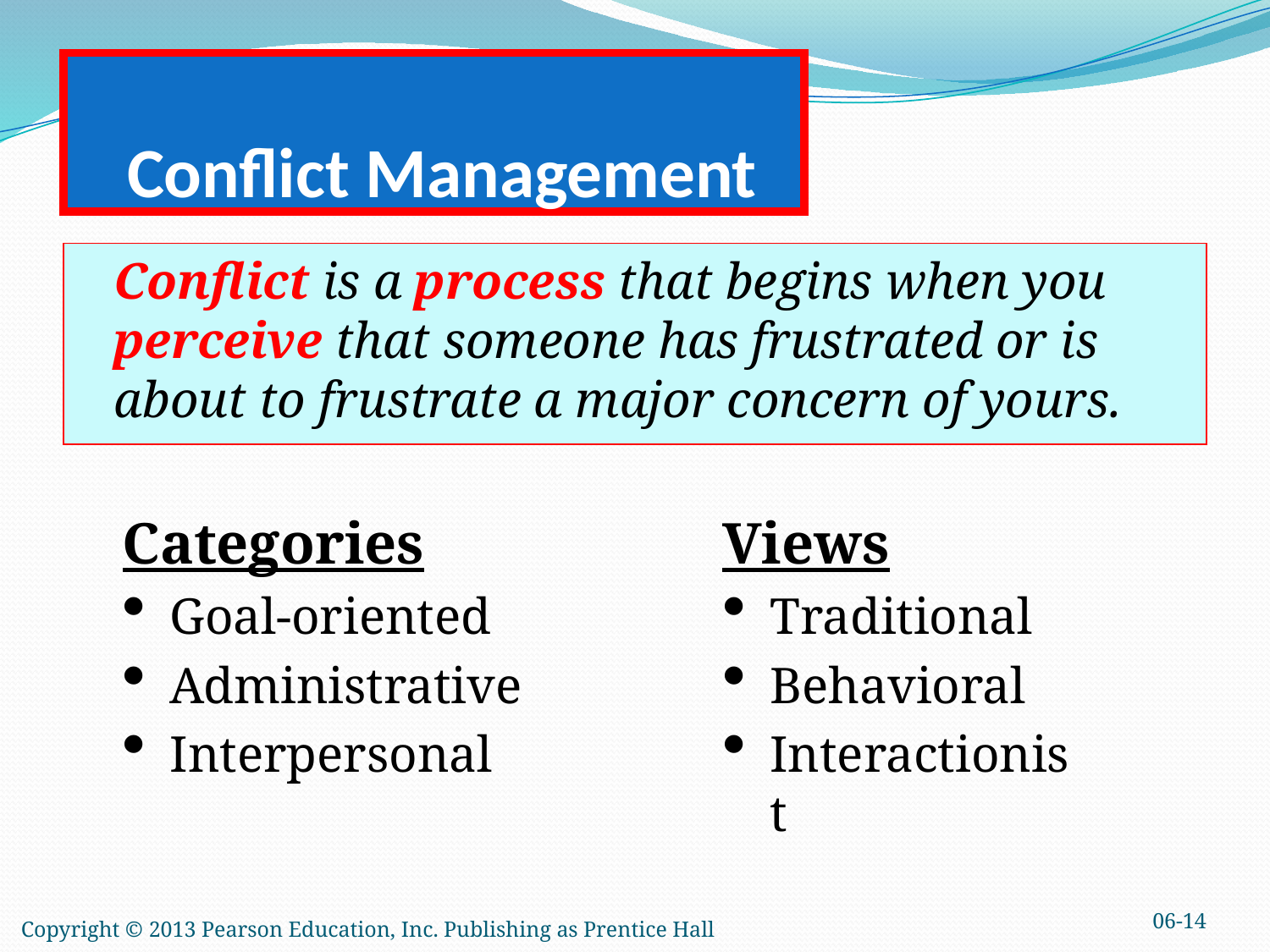

# Conflict Management
	Conflict is a process that begins when you perceive that someone has frustrated or is about to frustrate a major concern of yours.

Categories
Goal-oriented
Administrative
Interpersonal

Views
Traditional
Behavioral
Interactionist

06-14